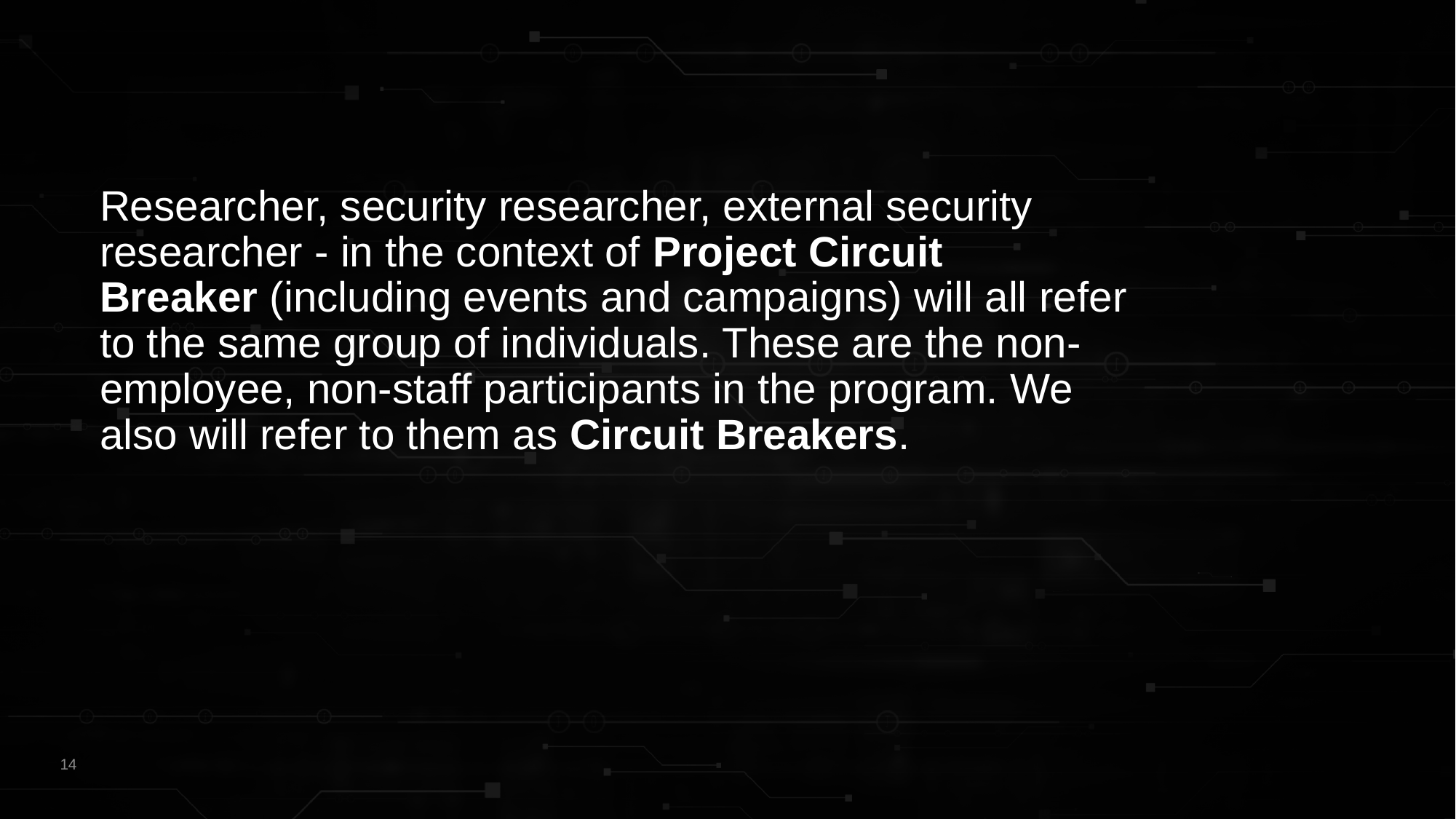

Researcher, security researcher, external security researcher - in the context of Project Circuit Breaker (including events and campaigns) will all refer to the same group of individuals. These are the non-employee, non-staff participants in the program. We also will refer to them as Circuit Breakers.
14